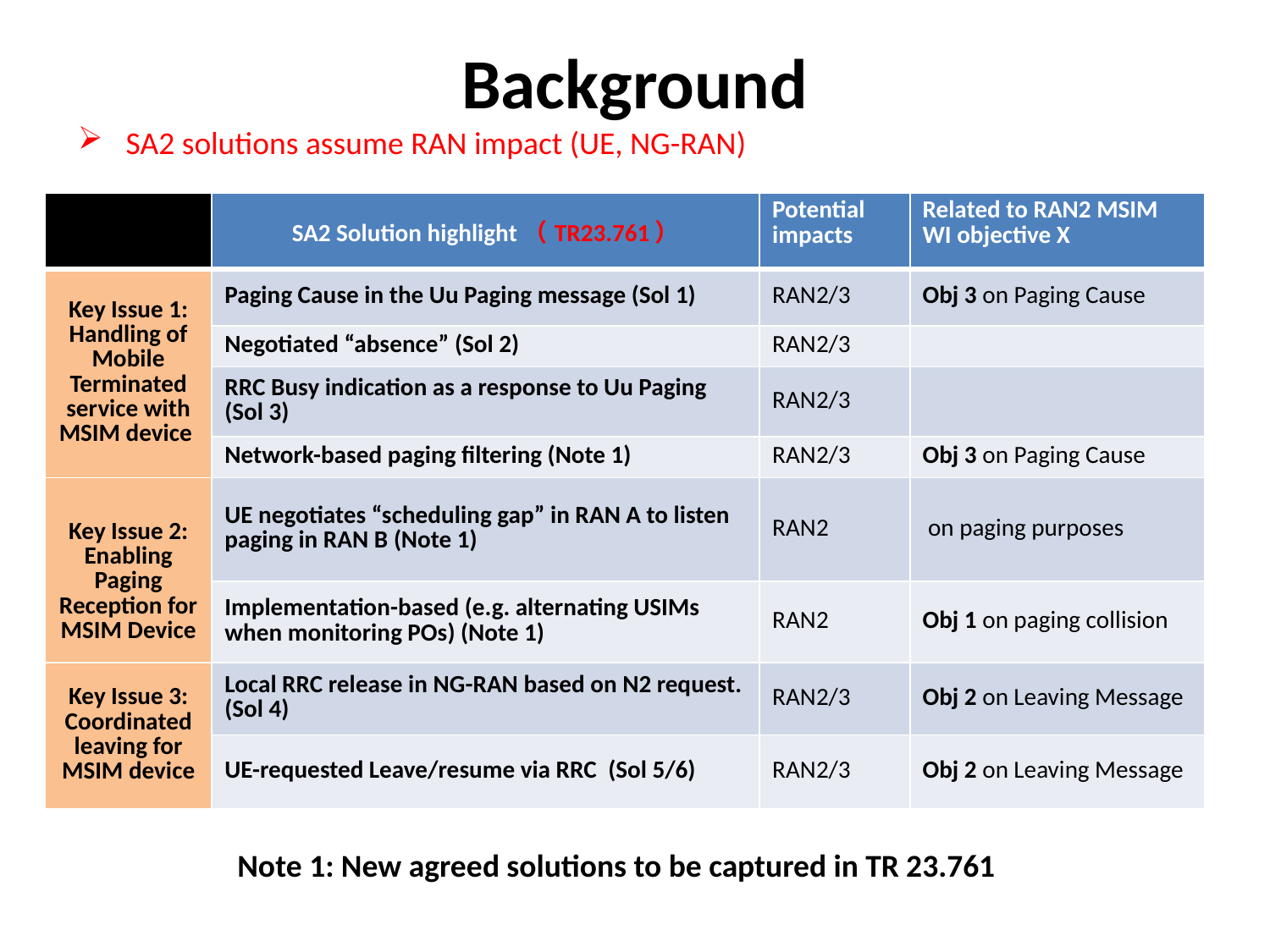

# Background
SA2 solutions assume RAN impact (UE, NG-RAN)

|  | SA2 Solution highlight（TR23.761） | Potential impacts | Related to RAN2 MSIM WI objective X |
| --- | --- | --- | --- |
| Key Issue 1: Handling of Mobile Terminated service with MSIM device | Paging Cause in the Uu Paging message (Sol 1) | RAN2/3 | Obj 3 on Paging Cause |
|  | Negotiated “absence” (Sol 2) | RAN2/3 |  |
|  | RRC Busy indication as a response to Uu Paging (Sol 3) | RAN2/3 |  |
|  | Network-based paging filtering (Note 1) | RAN2/3 | Obj 3 on Paging Cause |
| Key Issue 2: Enabling Paging Reception for MSIM Device | UE negotiates “scheduling gap” in RAN A to listen paging in RAN B (Note 1) | RAN2 | on paging purposes |
|  | Implementation-based (e.g. alternating USIMs when monitoring POs) (Note 1) | RAN2 | Obj 1 on paging collision |
| Key Issue 3: Coordinated leaving for MSIM device | Local RRC release in NG-RAN based on N2 request. (Sol 4) | RAN2/3 | Obj 2 on Leaving Message |
|  | UE-requested Leave/resume via RRC (Sol 5/6) | RAN2/3 | Obj 2 on Leaving Message |
Note 1: New agreed solutions to be captured in TR 23.761